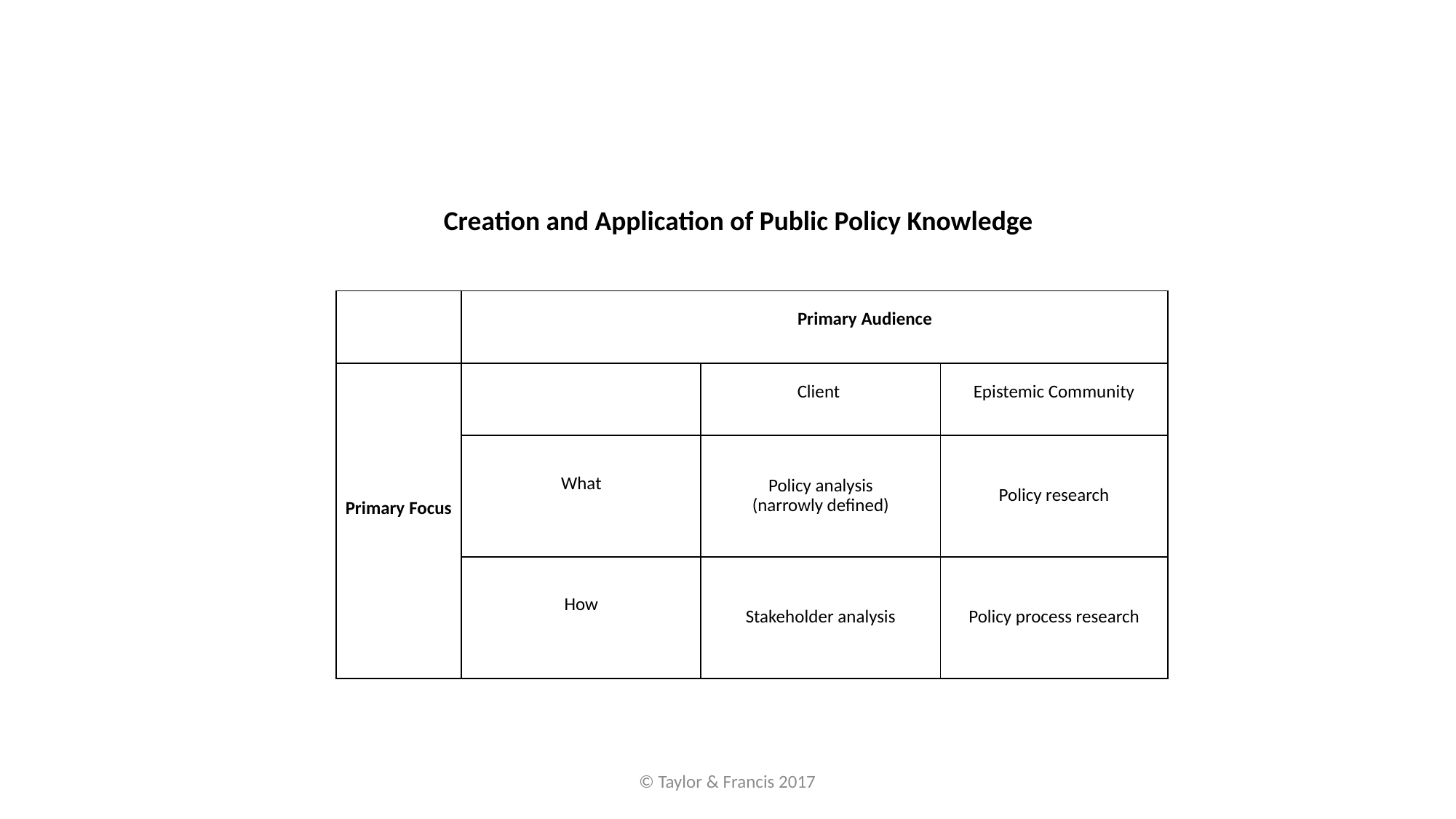

Creation and Application of Public Policy Knowledge

|  | Primary Audience |  |  |
| --- | --- | --- | --- |
| Primary Focus |  | Client | Epistemic Community |
|  | What | Policy analysis (narrowly defined) | Policy research |
|  | How | Stakeholder analysis | Policy process research |
© Taylor & Francis 2017